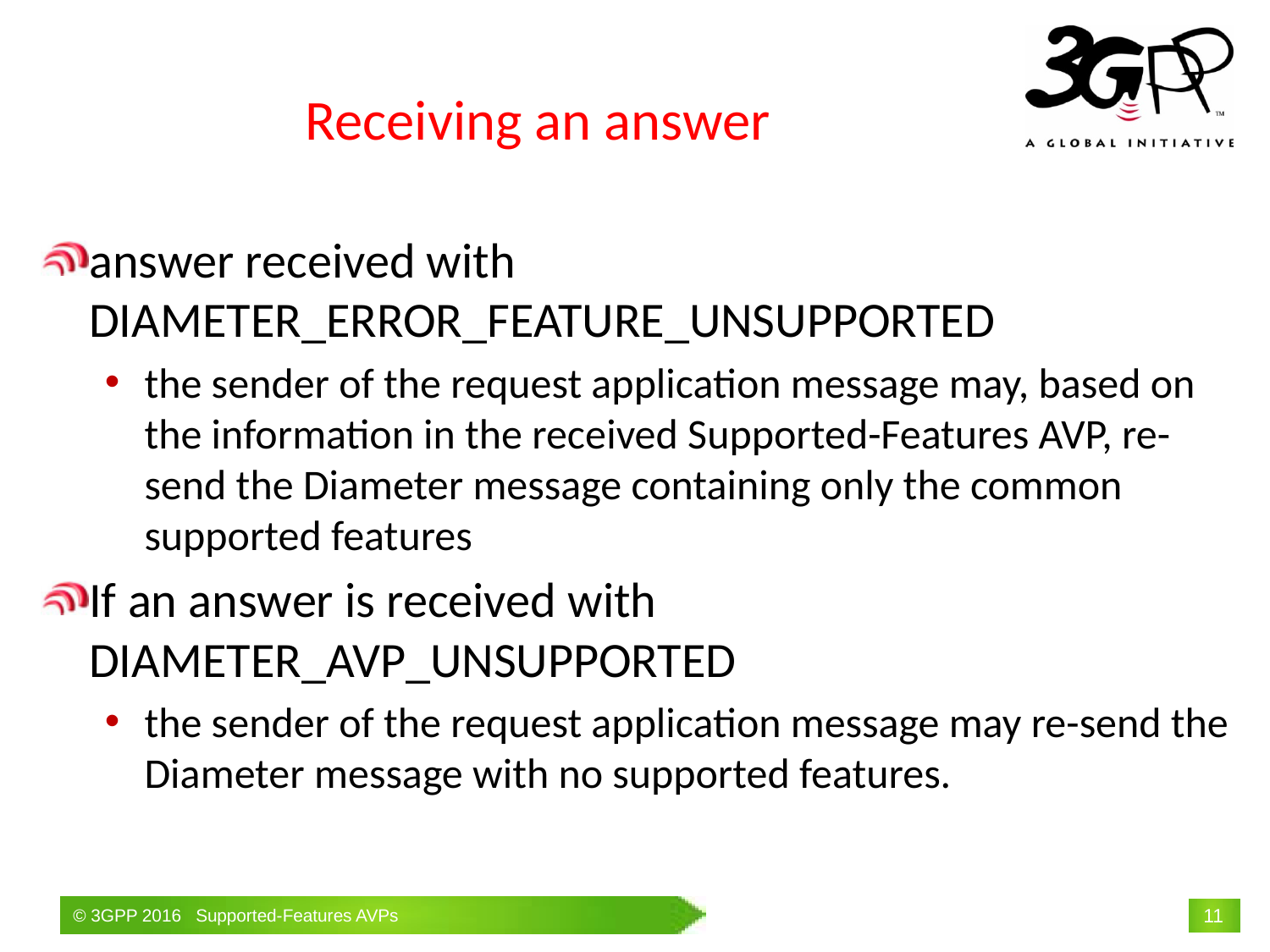

# Receiving an answer
answer received with DIAMETER_ERROR_FEATURE_UNSUPPORTED
the sender of the request application message may, based on the information in the received Supported-Features AVP, re-send the Diameter message containing only the common supported features
If an answer is received with DIAMETER_AVP_UNSUPPORTED
the sender of the request application message may re-send the Diameter message with no supported features.